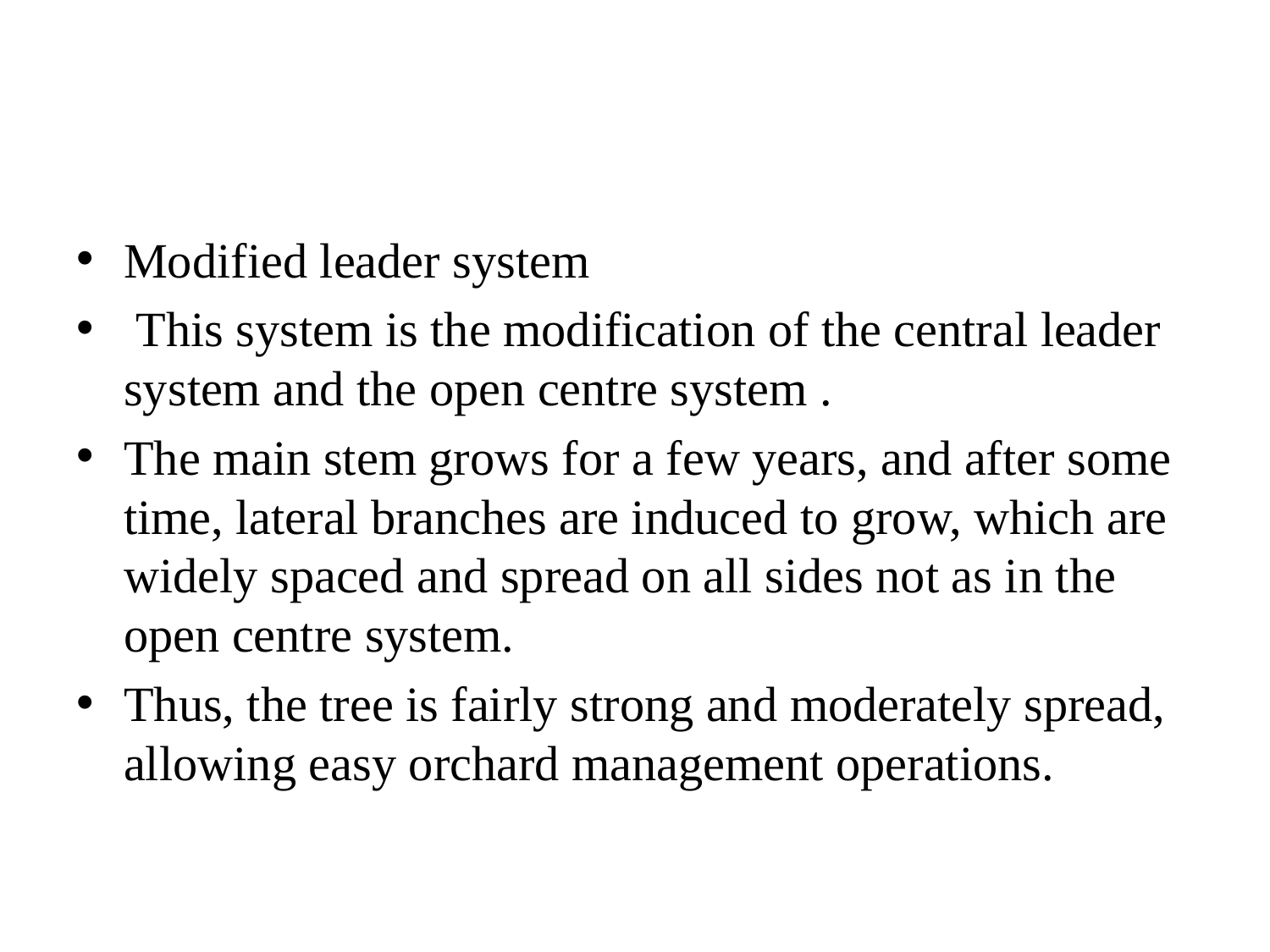

#
Modified leader system
 This system is the modification of the central leader system and the open centre system .
The main stem grows for a few years, and after some time, lateral branches are induced to grow, which are widely spaced and spread on all sides not as in the open centre system.
Thus, the tree is fairly strong and moderately spread, allowing easy orchard management operations.